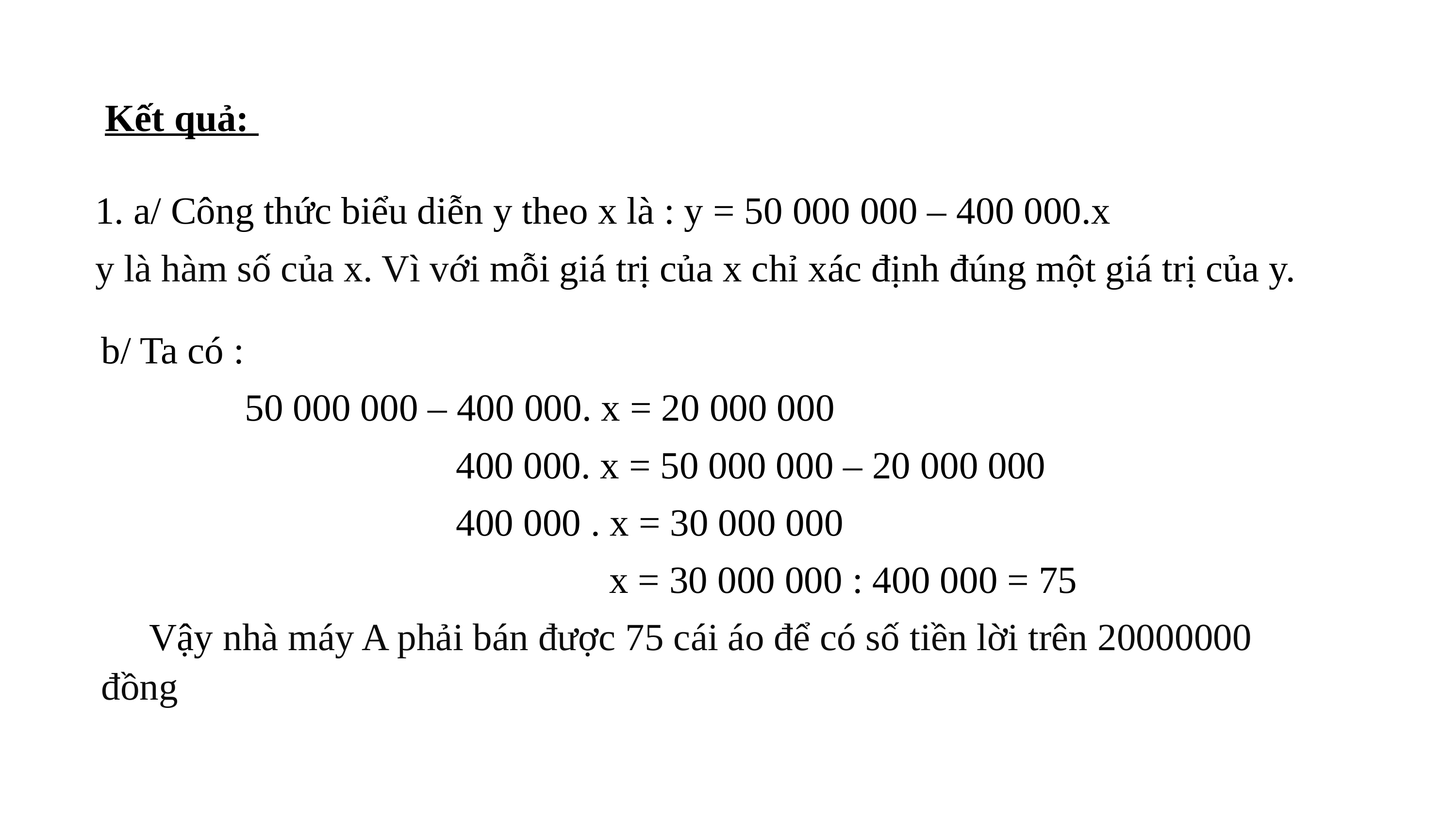

Kết quả:
1. a/ Công thức biểu diễn y theo x là : y = 50 000 000 – 400 000.x
y là hàm số của x. Vì với mỗi giá trị của x chỉ xác định đúng một giá trị của y.
b/ Ta có :
               50 000 000 – 400 000. x = 20 000 000
                                     400 000. x = 50 000 000 – 20 000 000
                                     400 000 . x = 30 000 000
                                                     x = 30 000 000 : 400 000 = 75
     Vậy nhà máy A phải bán được 75 cái áo để có số tiền lời trên 20000000 đồng